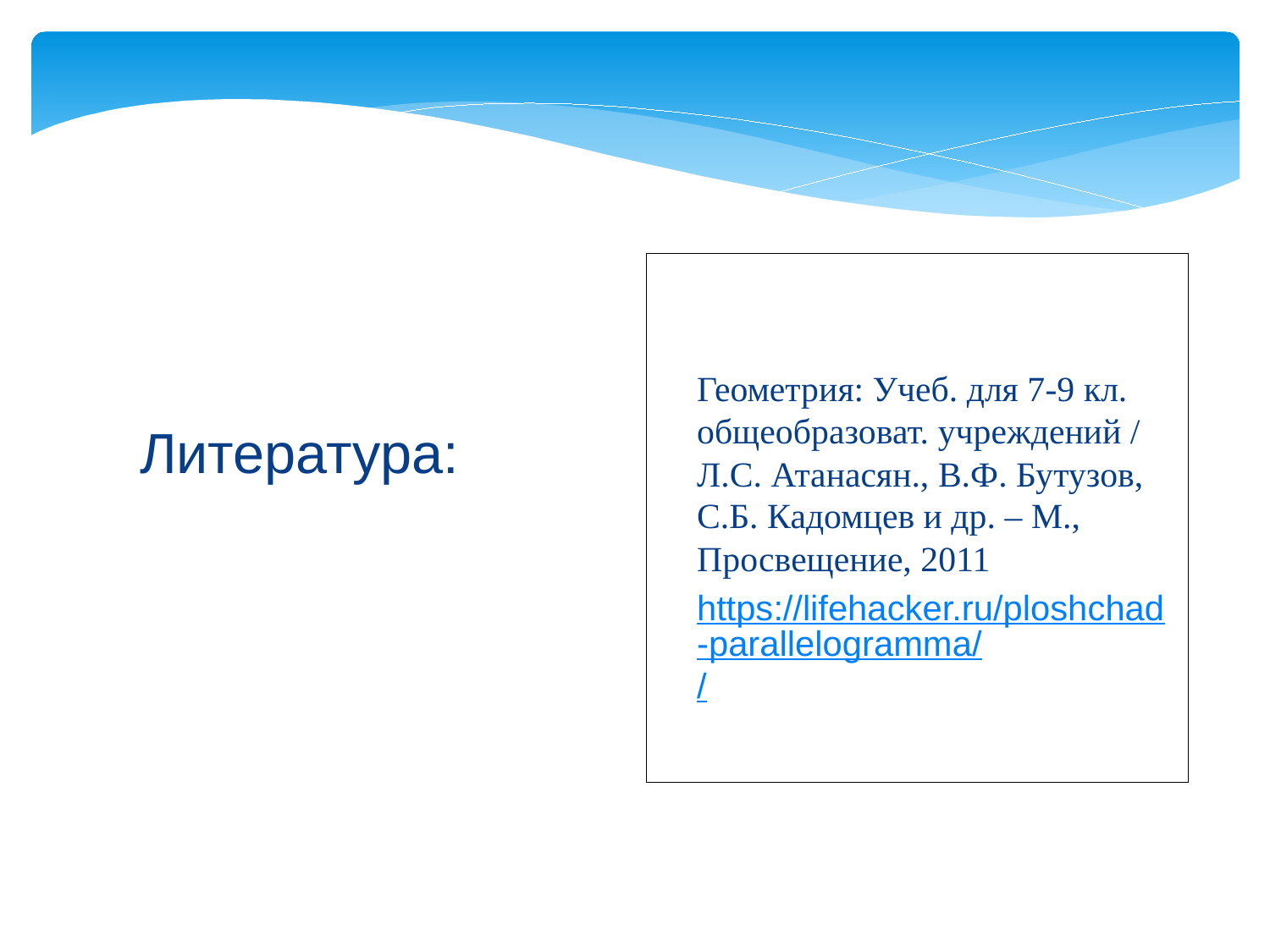

Геометрия: Учеб. для 7-9 кл. общеобразоват. учреждений / Л.С. Атанасян., В.Ф. Бутузов, С.Б. Кадомцев и др. – М., Просвещение, 2011
https://lifehacker.ru/ploshchad-parallelogramma//
# Литература: